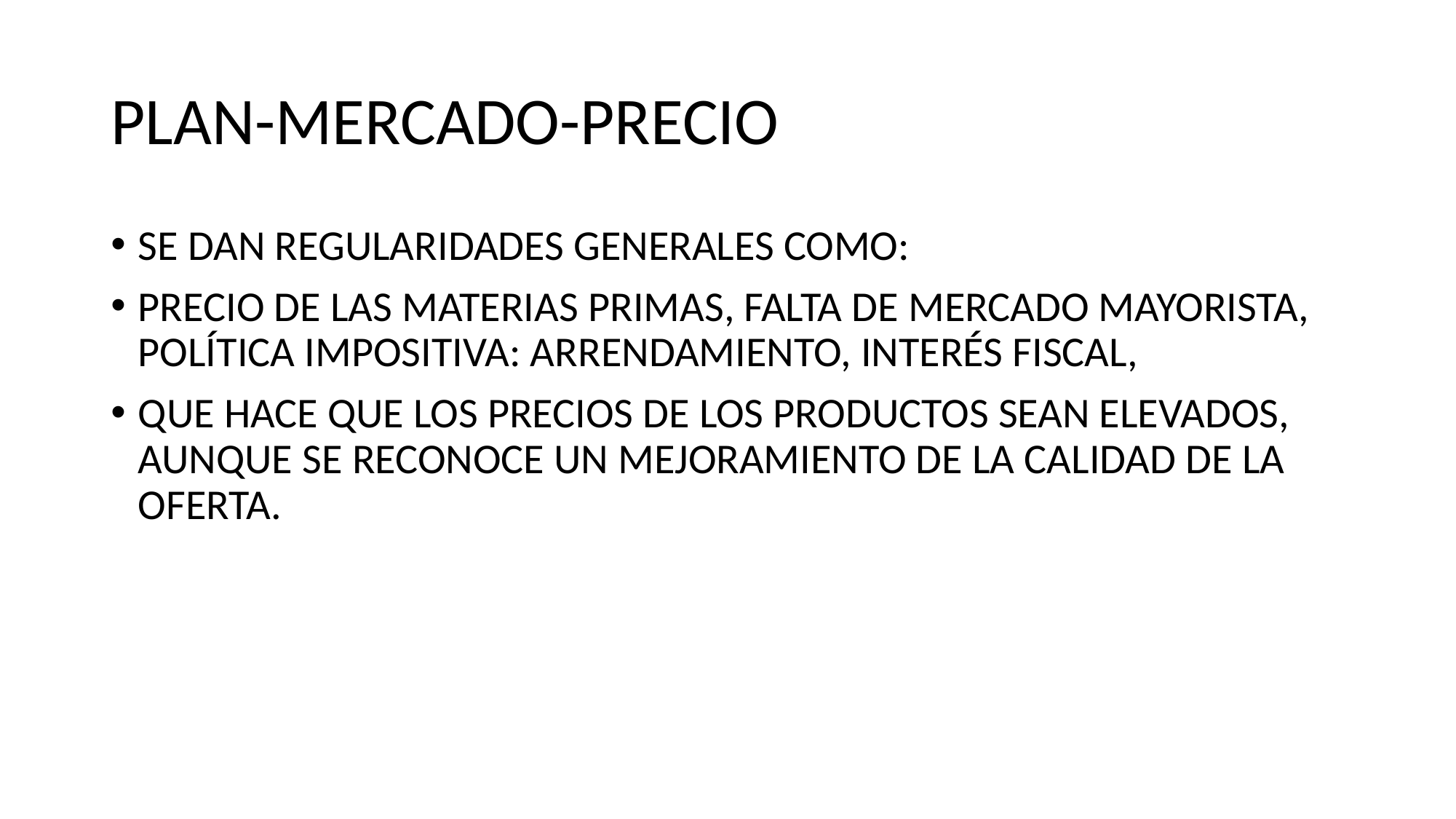

# PLAN-MERCADO-PRECIO
SE DAN REGULARIDADES GENERALES COMO:
PRECIO DE LAS MATERIAS PRIMAS, FALTA DE MERCADO MAYORISTA, POLÍTICA IMPOSITIVA: ARRENDAMIENTO, INTERÉS FISCAL,
QUE HACE QUE LOS PRECIOS DE LOS PRODUCTOS SEAN ELEVADOS, AUNQUE SE RECONOCE UN MEJORAMIENTO DE LA CALIDAD DE LA OFERTA.